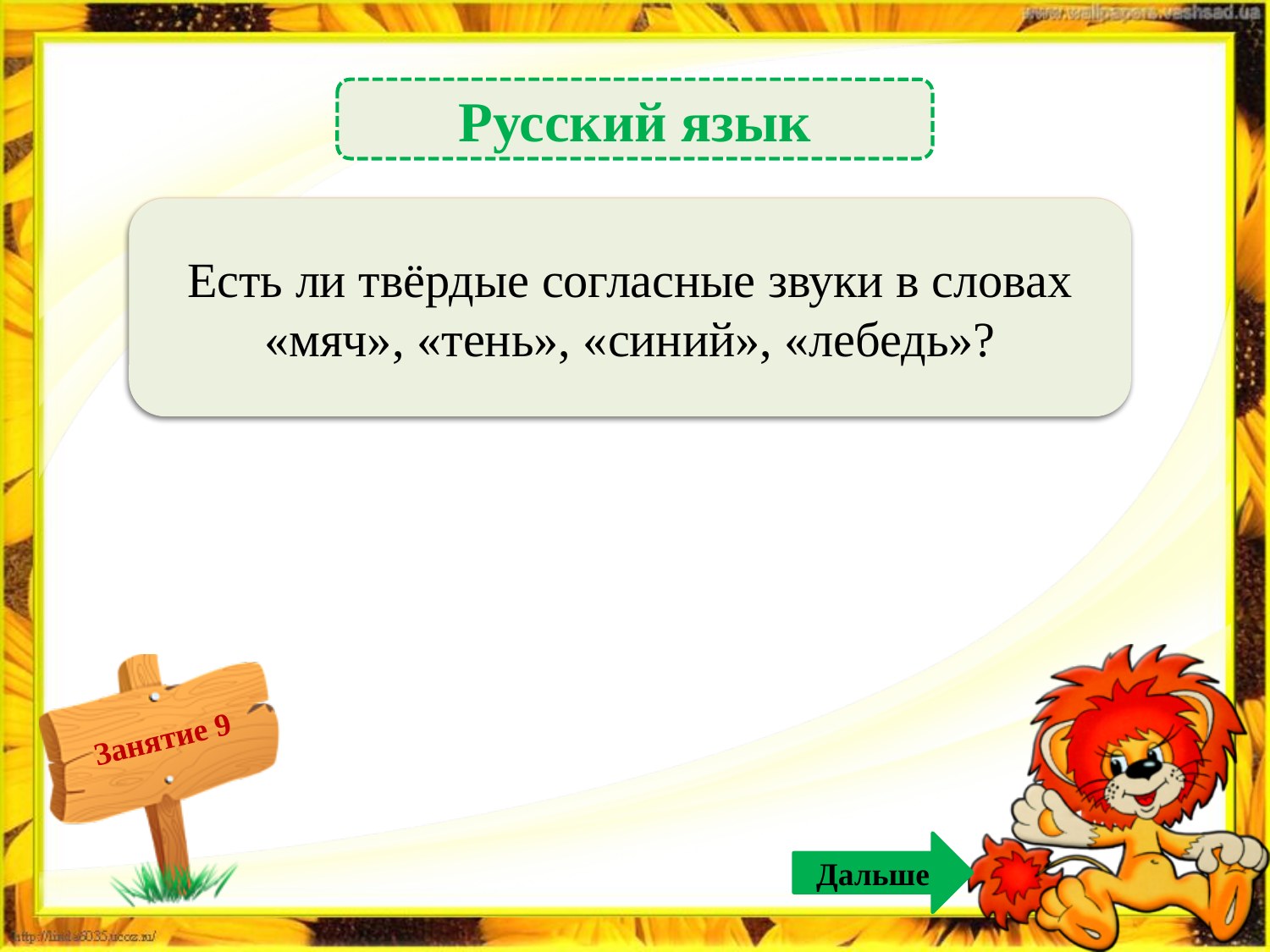

Русский язык
 Нет – 1б.
Есть ли твёрдые согласные звуки в словах «мяч», «тень», «синий», «лебедь»?

Дальше